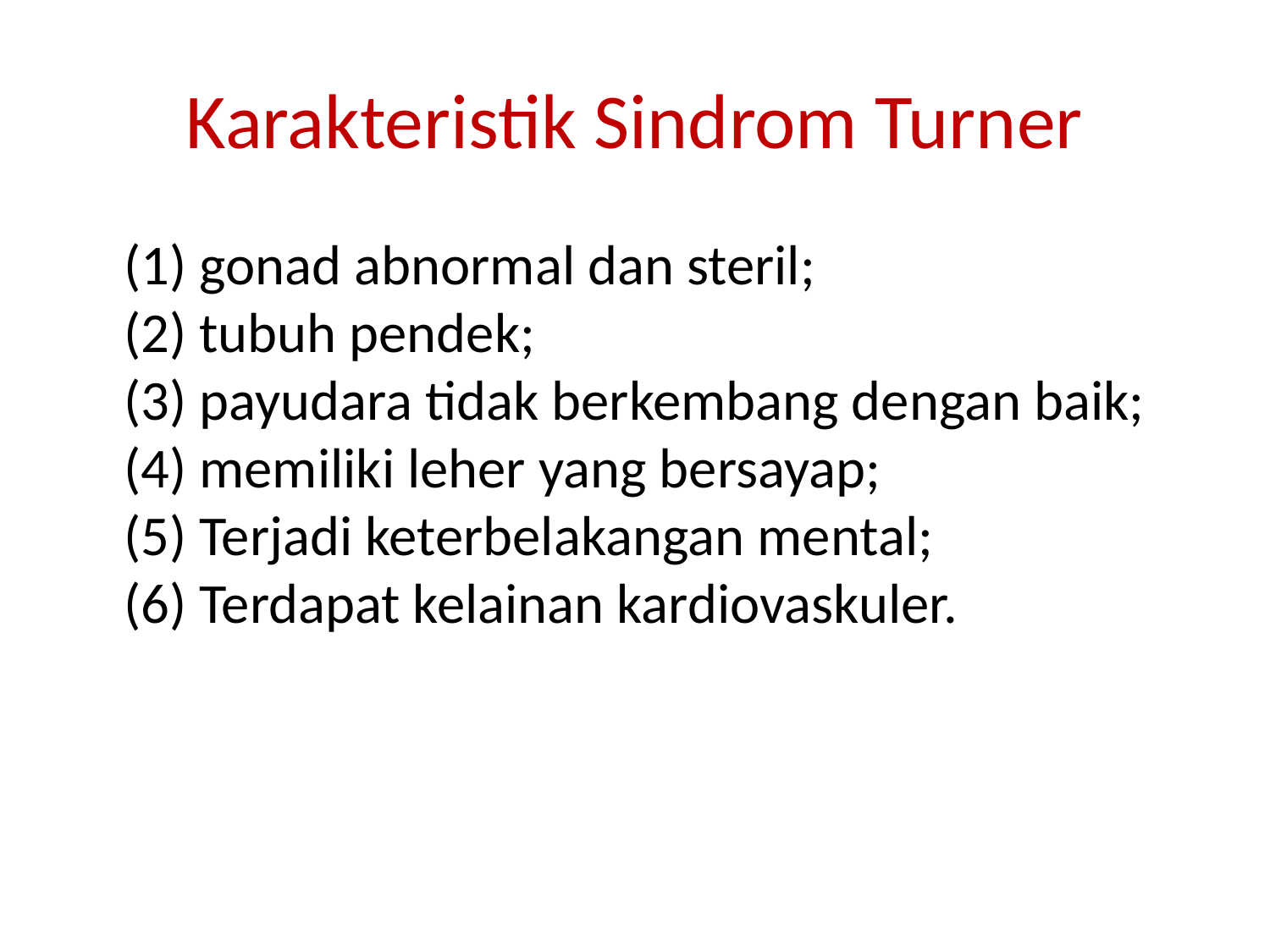

# Karakteristik Sindrom Turner
	(1) gonad abnormal dan steril;
(2) tubuh pendek;
(3) payudara tidak berkembang dengan baik;
(4) memiliki leher yang bersayap;
(5) Terjadi keterbelakangan mental;
(6) Terdapat kelainan kardiovaskuler.